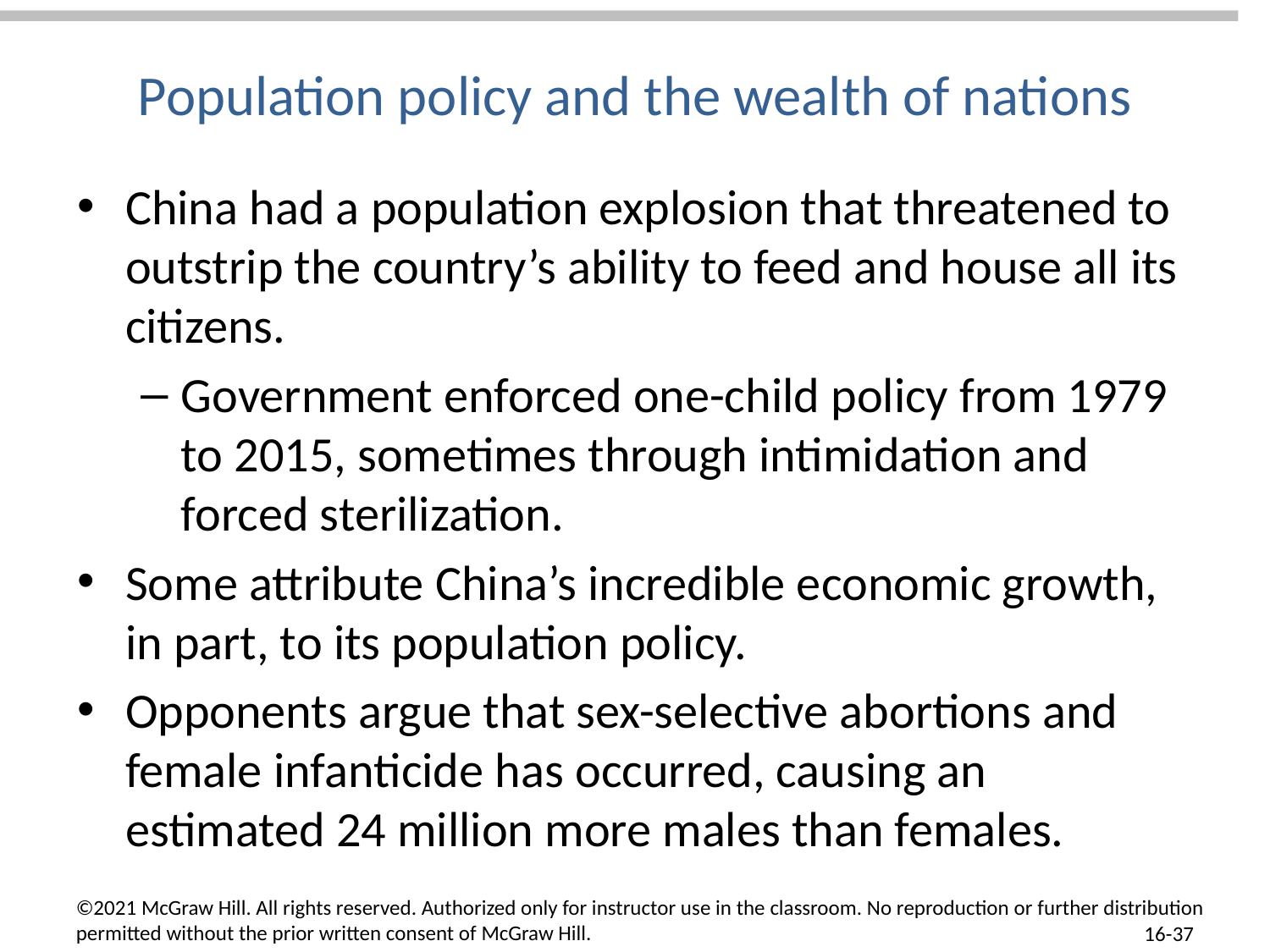

# Population policy and the wealth of nations
China had a population explosion that threatened to outstrip the country’s ability to feed and house all its citizens.
Government enforced one-child policy from 1979 to 2015, sometimes through intimidation and forced sterilization.
Some attribute China’s incredible economic growth, in part, to its population policy.
Opponents argue that sex-selective abortions and female infanticide has occurred, causing an estimated 24 million more males than females.